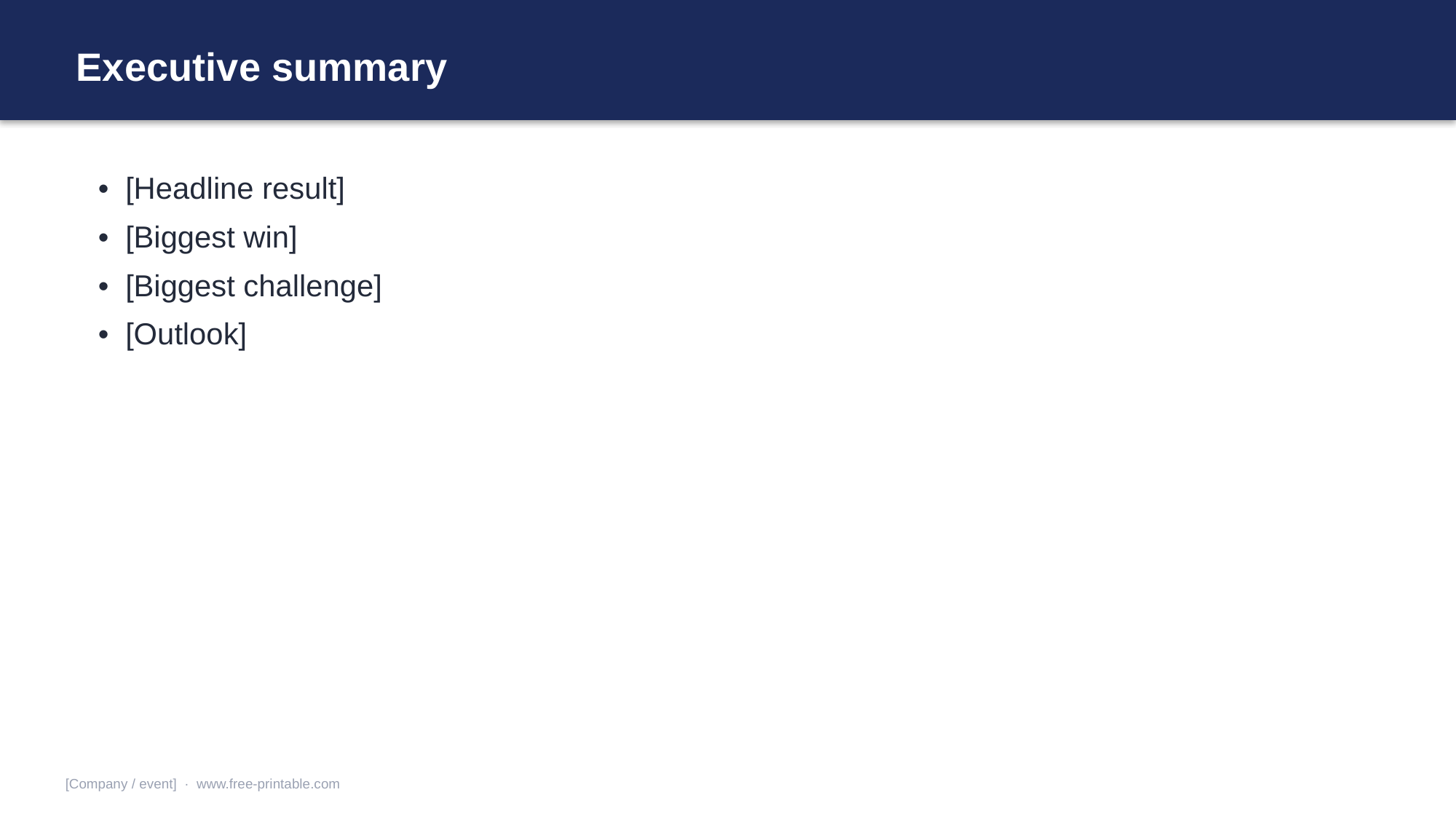

Executive summary
•  [Headline result]
•  [Biggest win]
•  [Biggest challenge]
•  [Outlook]
[Company / event]  ·  www.free-printable.com